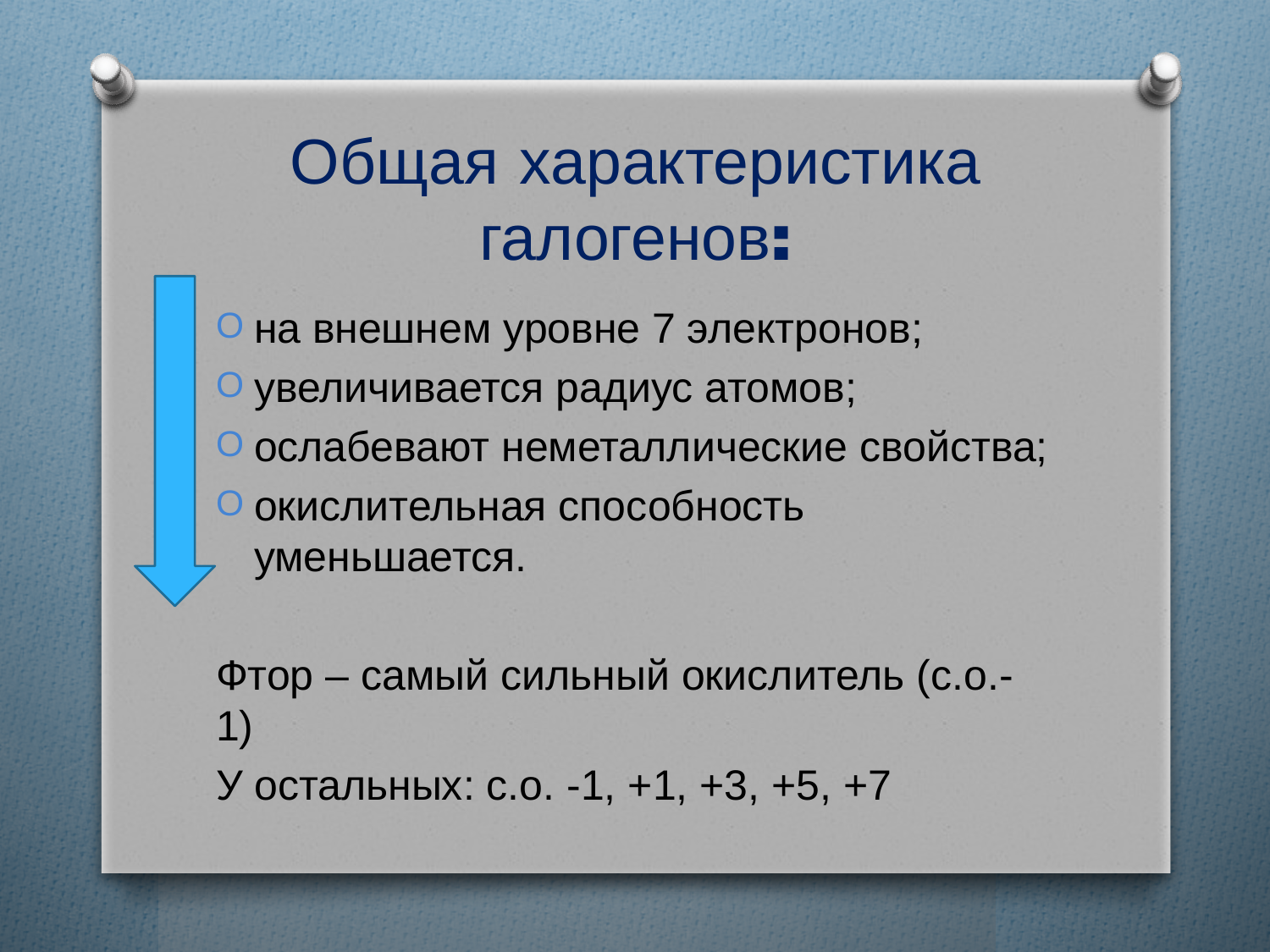

# Общая характеристика галогенов:

на внешнем уровне 7 электронов;
увеличивается радиус атомов;
ослабевают неметаллические свойства;
окислительная способность уменьшается.

Фтор – самый сильный окислитель (с.о.-1)
У остальных: с.о. -1, +1, +3, +5, +7